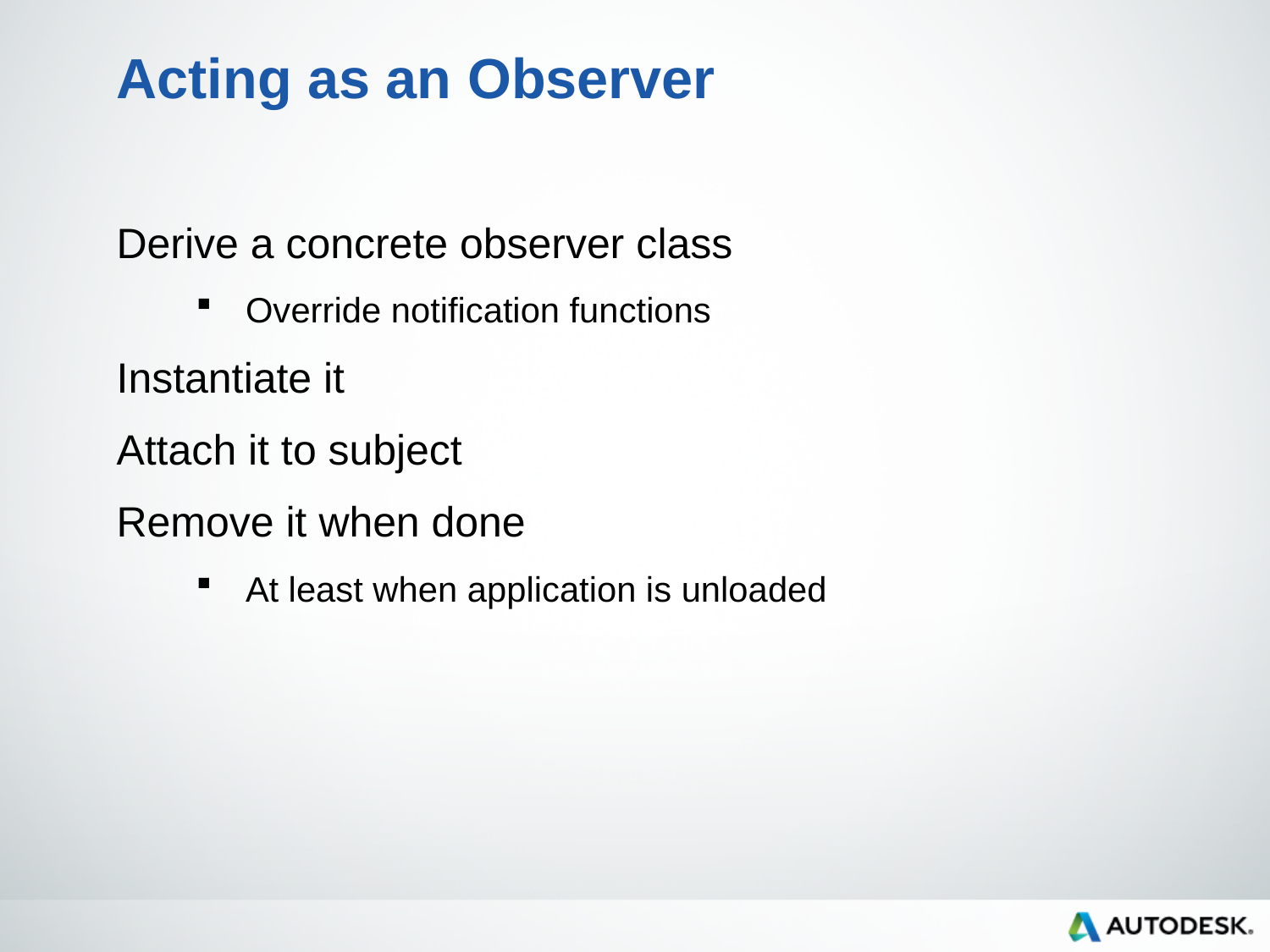

# Acting as an Observer
Derive a concrete observer class
Override notification functions
Instantiate it
Attach it to subject
Remove it when done
At least when application is unloaded